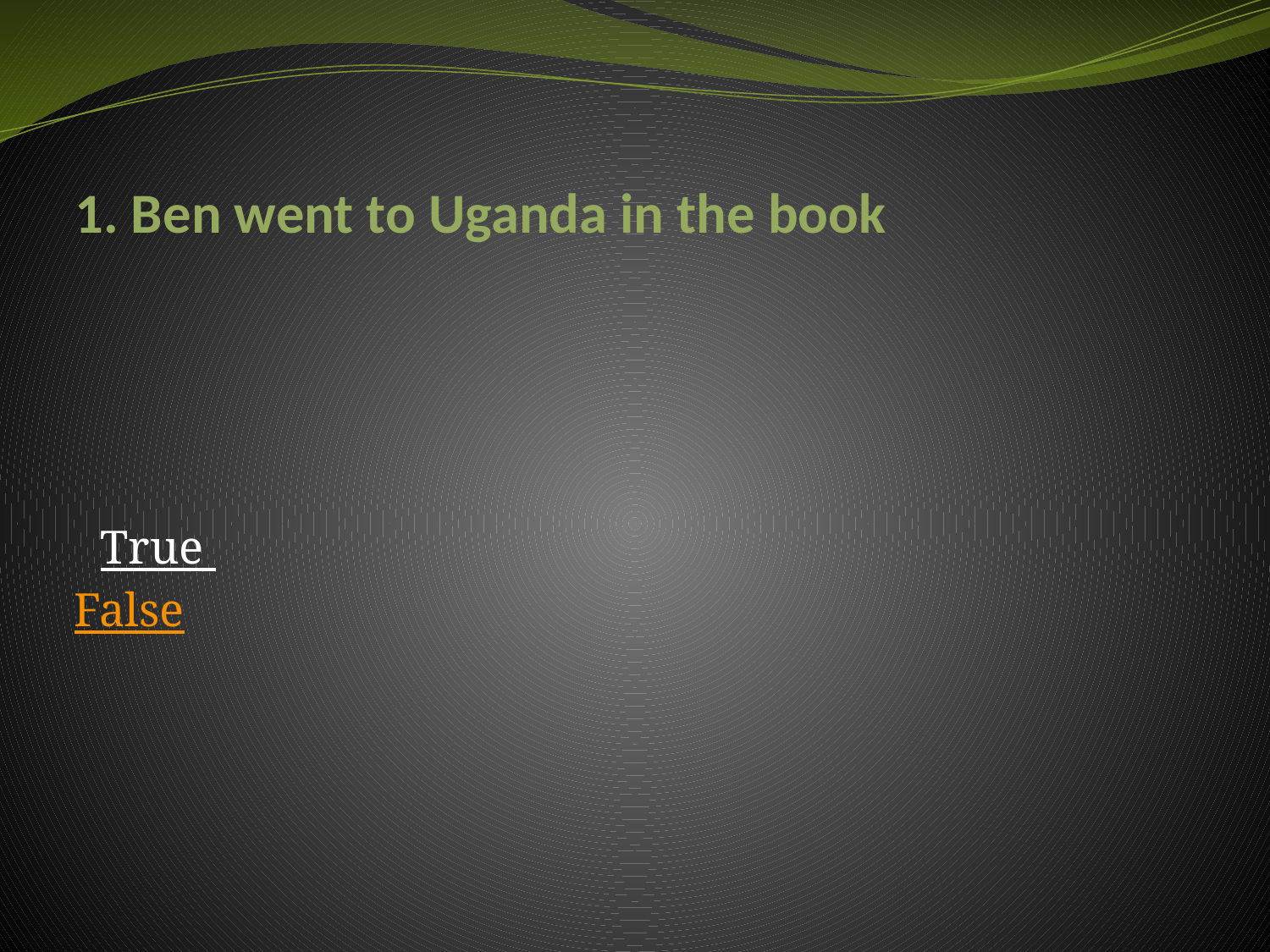

# 1. Ben went to Uganda in the book

  True                                                                          False